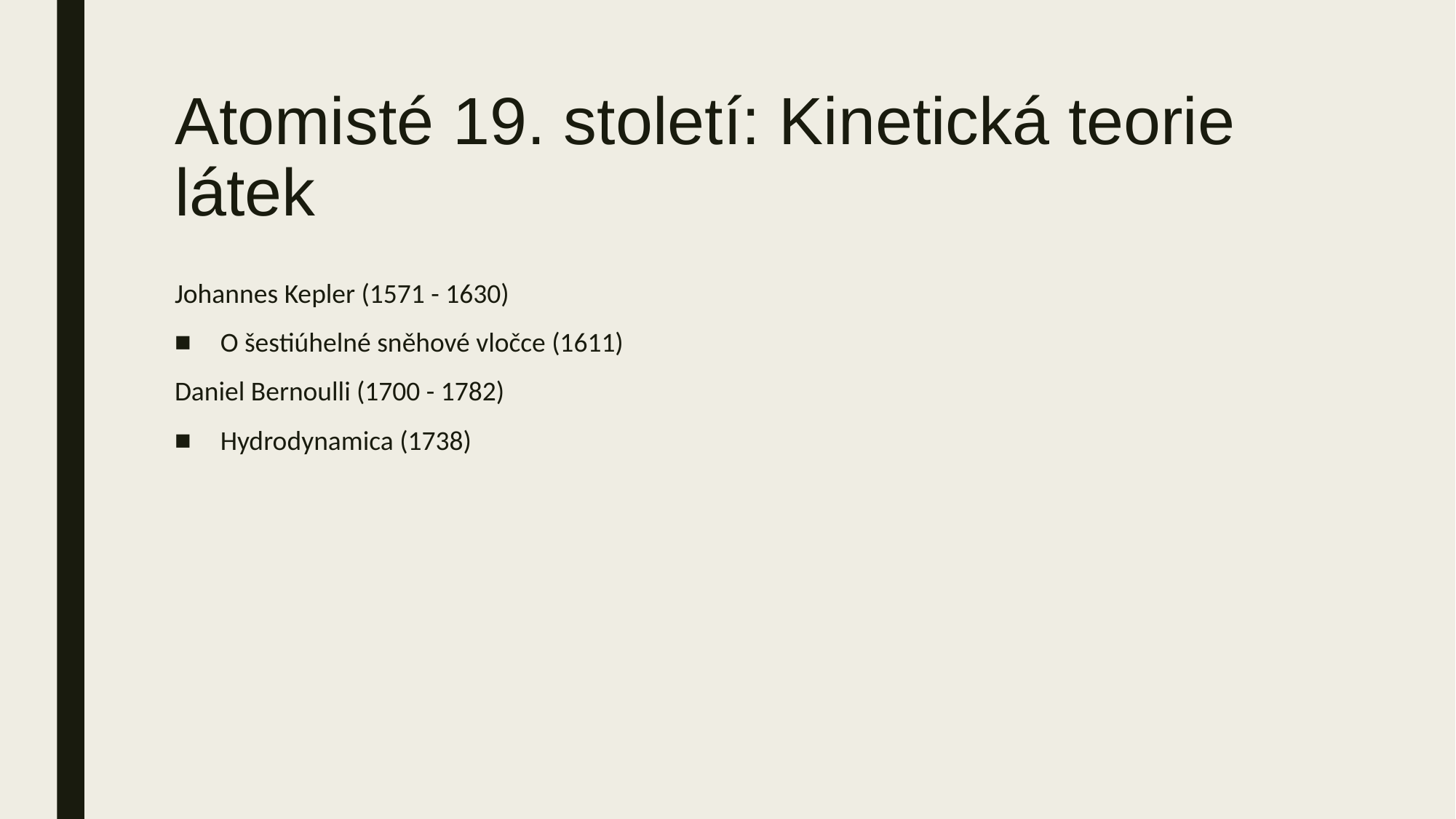

# Atomisté 19. století: Kinetická teorie látek
Johannes Kepler (1571 - 1630)
O šestiúhelné sněhové vločce (1611)
Daniel Bernoulli (1700 - 1782)
Hydrodynamica (1738)